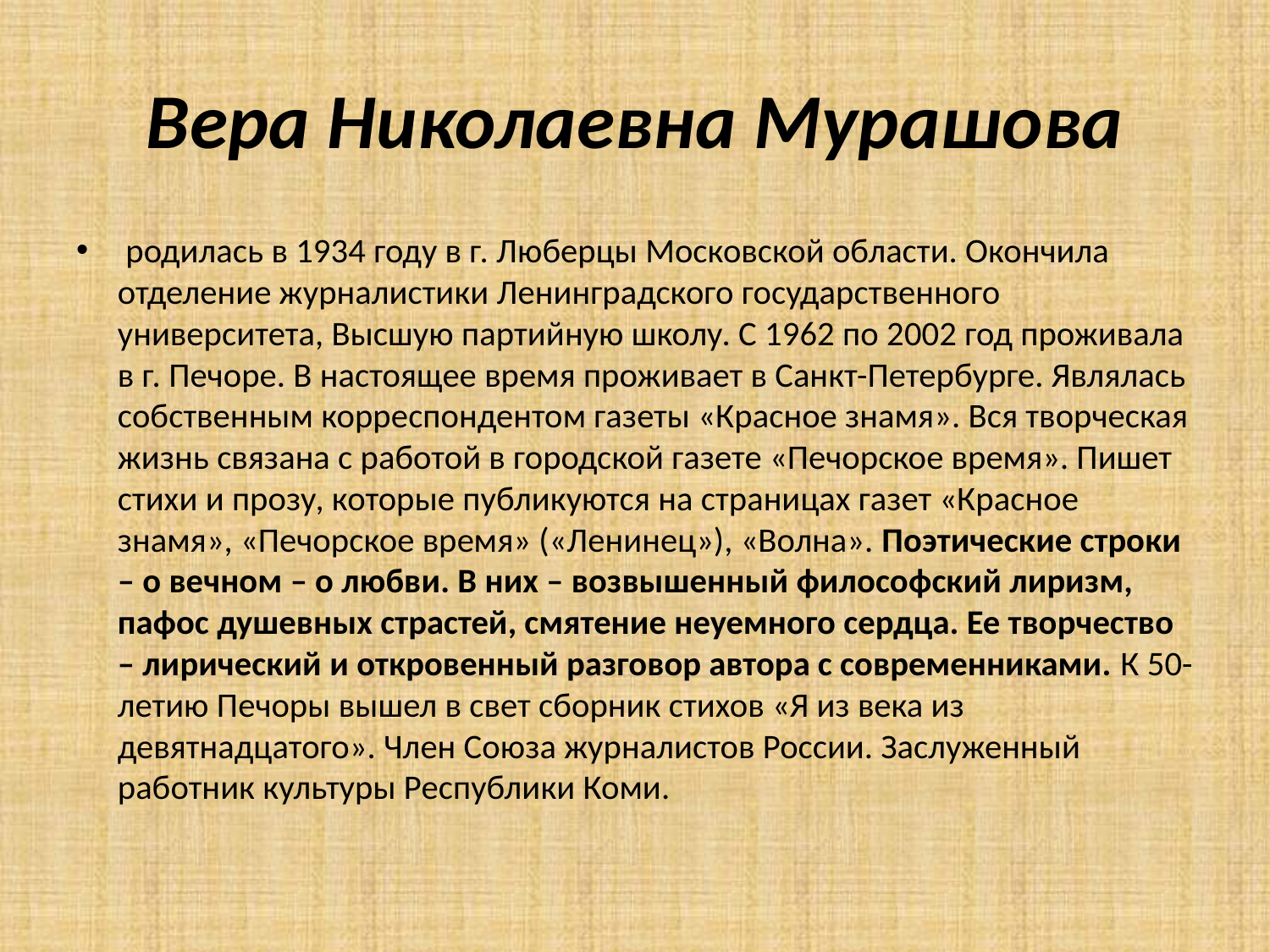

# Вера Николаевна Мурашова
 родилась в 1934 году в г. Люберцы Московской области. Окончила отделение журналистики Ленинградского государственного университета, Высшую партийную школу. С 1962 по 2002 год проживала в г. Печоре. В настоящее время проживает в Санкт-Петербурге. Являлась собственным корреспондентом газеты «Красное знамя». Вся творческая жизнь связана с работой в городской газете «Печорское время». Пишет стихи и прозу, которые публикуются на страницах газет «Красное знамя», «Печорское время» («Ленинец»), «Волна». Поэтические строки – о вечном – о любви. В них – возвышенный философский лиризм, пафос душевных страстей, смятение неуемного сердца. Ее творчество – лирический и откровенный разговор автора с современниками. К 50-летию Печоры вышел в свет сборник стихов «Я из века из девятнадцатого». Член Союза журналистов России. Заслуженный работник культуры Республики Коми.